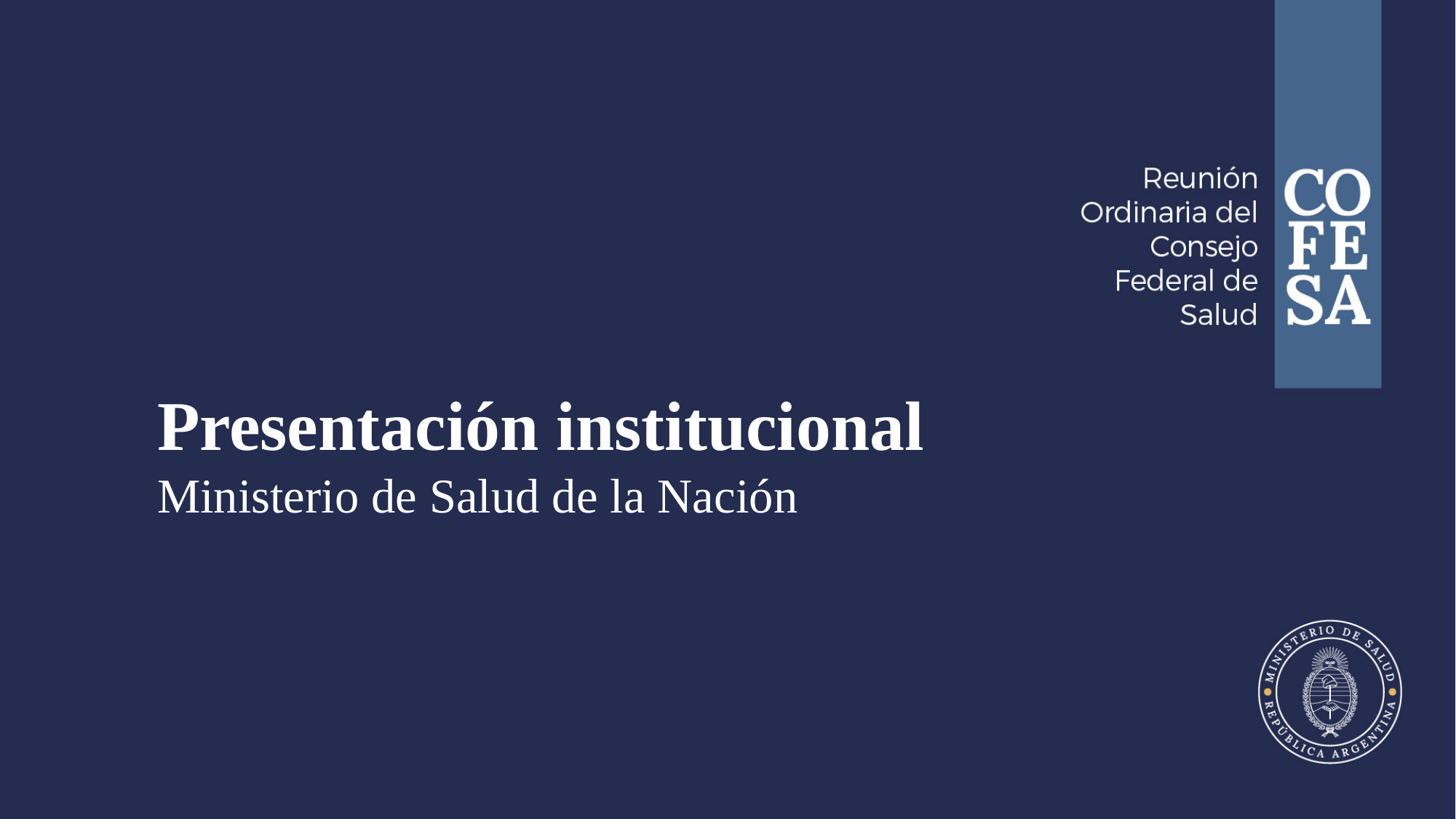

Presentación institucional
Ministerio de Salud de la Nación